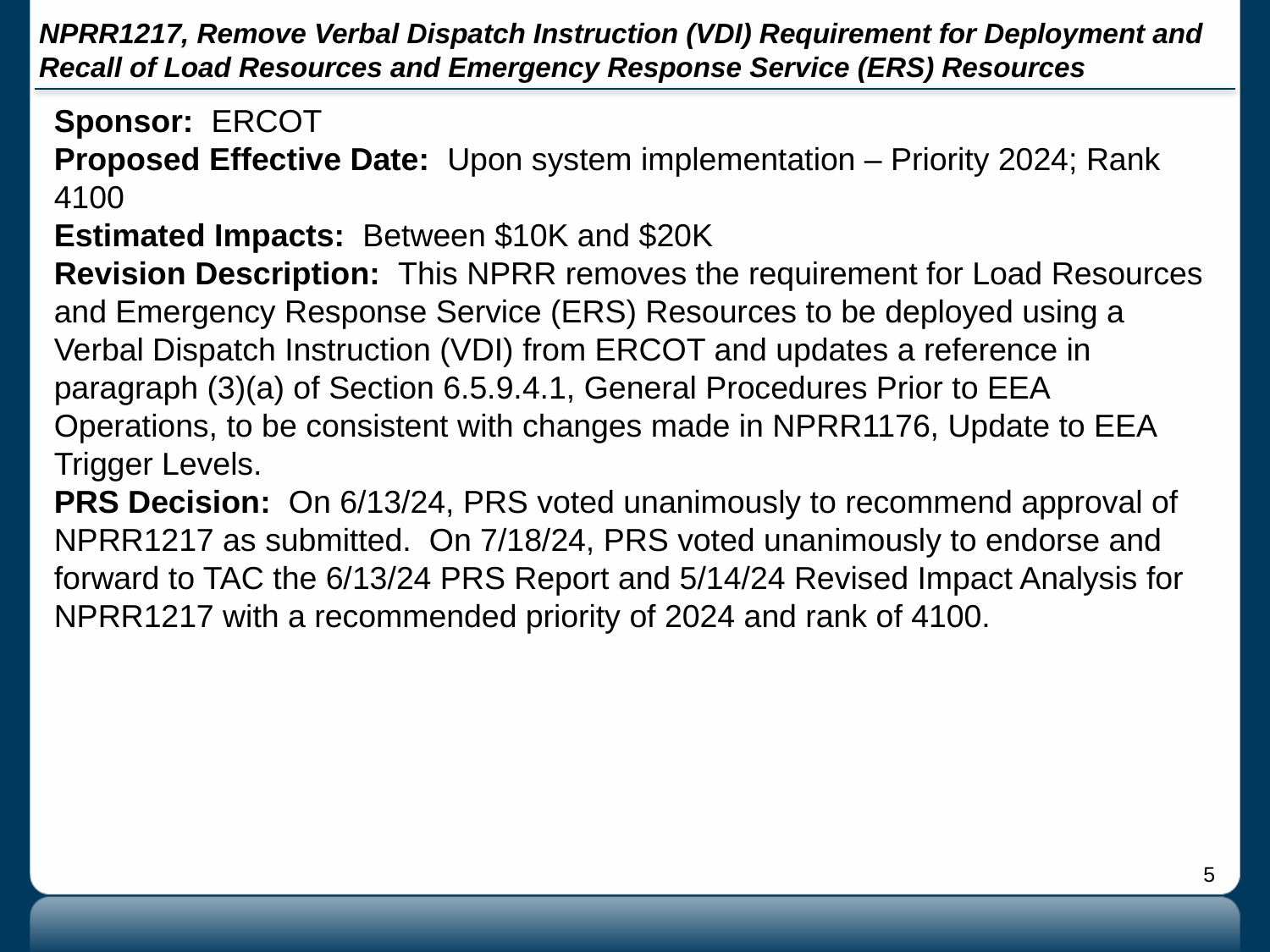

# NPRR1217, Remove Verbal Dispatch Instruction (VDI) Requirement for Deployment and Recall of Load Resources and Emergency Response Service (ERS) Resources
Sponsor:  ERCOT
Proposed Effective Date:  Upon system implementation – Priority 2024; Rank 4100
Estimated Impacts:  Between $10K and $20K
Revision Description:  This NPRR removes the requirement for Load Resources and Emergency Response Service (ERS) Resources to be deployed using a Verbal Dispatch Instruction (VDI) from ERCOT and updates a reference in paragraph (3)(a) of Section 6.5.9.4.1, General Procedures Prior to EEA Operations, to be consistent with changes made in NPRR1176, Update to EEA Trigger Levels.
PRS Decision:  On 6/13/24, PRS voted unanimously to recommend approval of NPRR1217 as submitted.  On 7/18/24, PRS voted unanimously to endorse and forward to TAC the 6/13/24 PRS Report and 5/14/24 Revised Impact Analysis for NPRR1217 with a recommended priority of 2024 and rank of 4100.